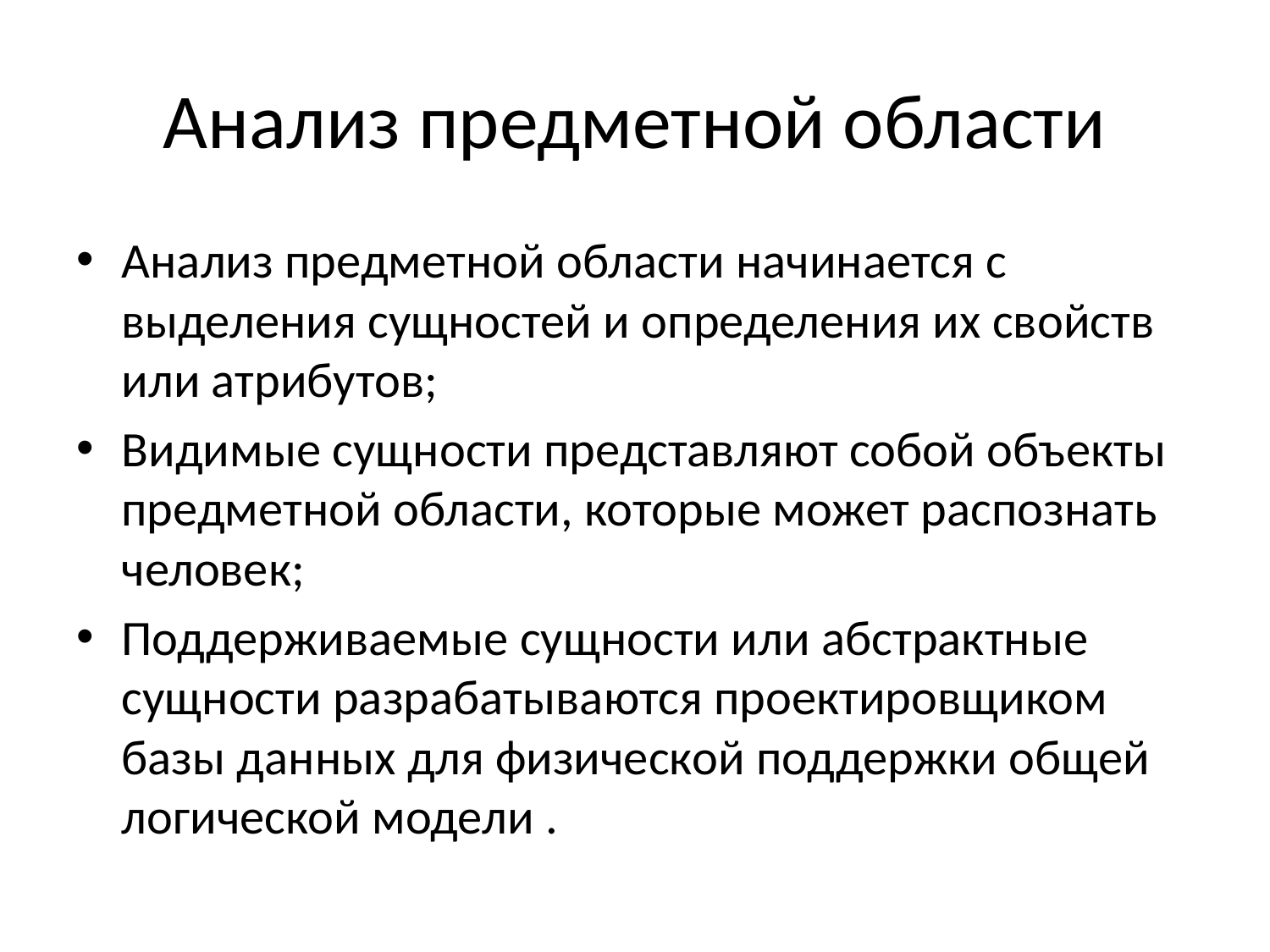

# Анализ предметной области
Анализ предметной области начинается с выделения сущностей и определения их свойств или атрибутов;
Видимые сущности представляют собой объекты предметной области, которые может распознать человек;
Поддерживаемые сущности или абстрактные сущности разрабатываются проектировщиком базы данных для физической поддержки общей логической модели .